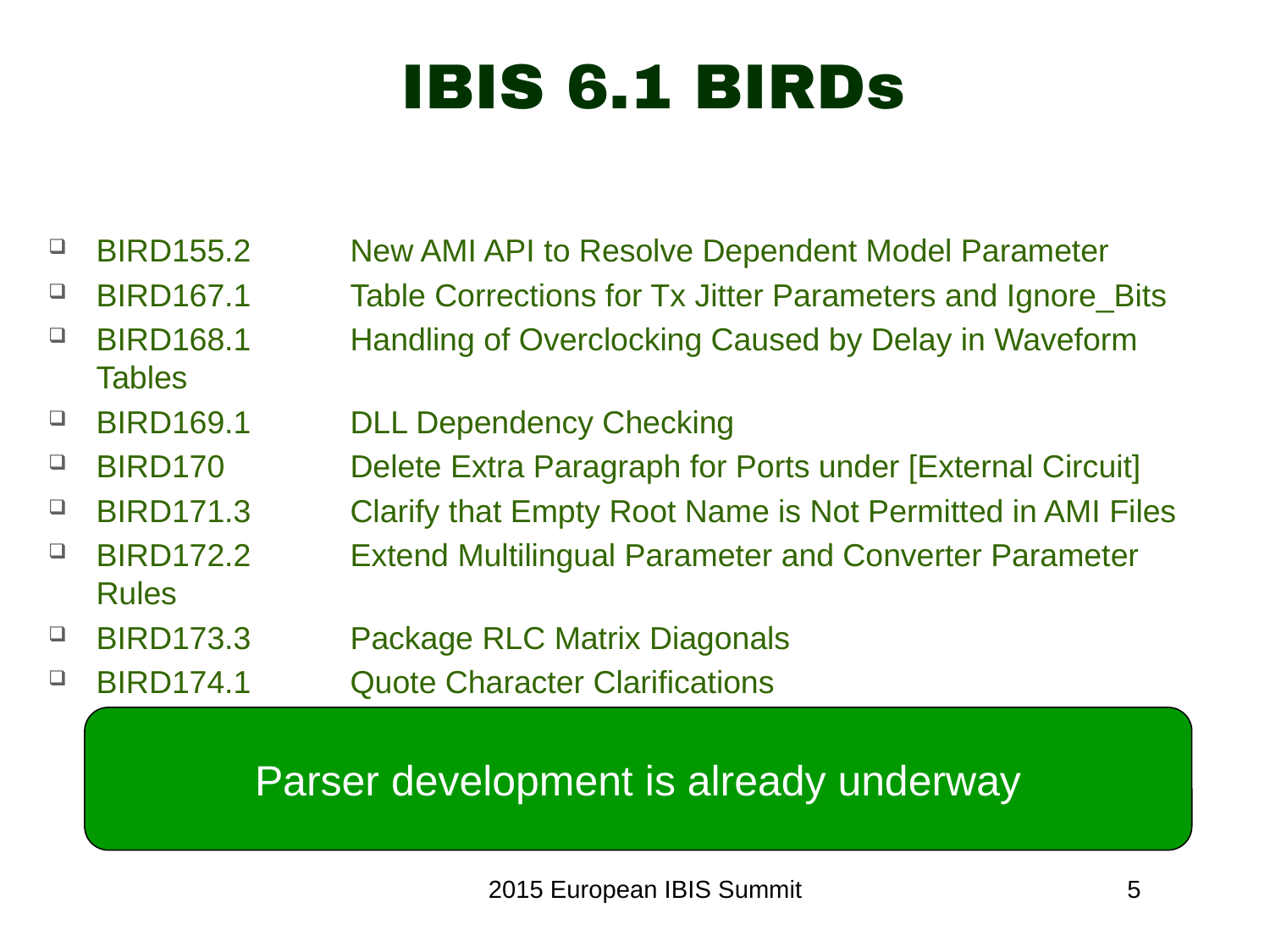

# IBIS 6.1 BIRDs

BIRD155.2	New AMI API to Resolve Dependent Model Parameter
BIRD167.1	Table Corrections for Tx Jitter Parameters and Ignore_Bits
BIRD168.1	Handling of Overclocking Caused by Delay in Waveform Tables
BIRD169.1	DLL Dependency Checking
BIRD170	Delete Extra Paragraph for Ports under [External Circuit]
BIRD171.3	Clarify that Empty Root Name is Not Permitted in AMI Files
BIRD172.2	Extend Multilingual Parameter and Converter Parameter Rules
BIRD173.3	Package RLC Matrix Diagonals
BIRD174.1	Quote Character Clarifications

Parser development is already underway

2015 European IBIS Summit

5